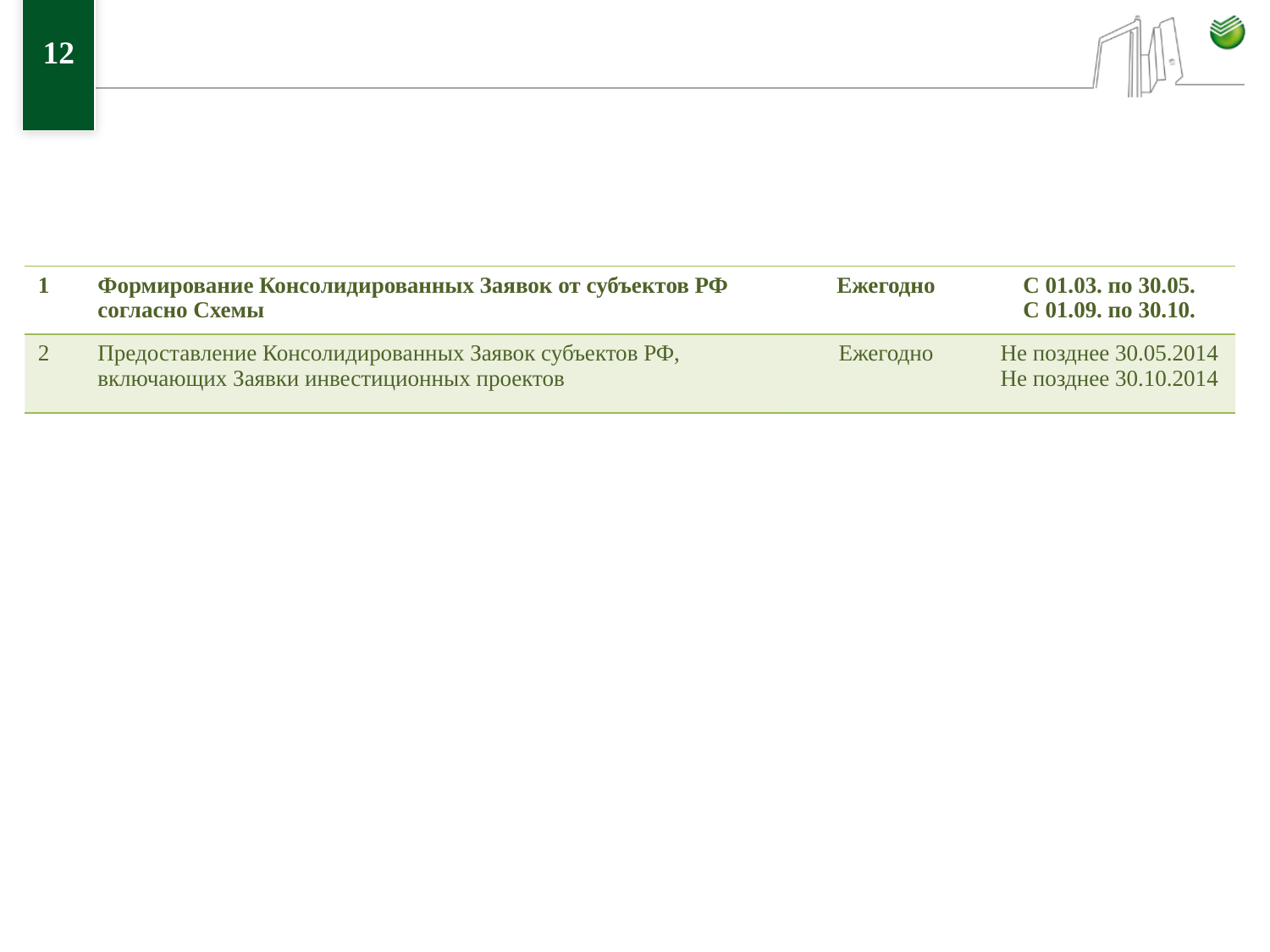

# 12
| 1 | Формирование Консолидированных Заявок от субъектов РФ согласно Схемы | Ежегодно | С 01.03. по 30.05. С 01.09. по 30.10. |
| --- | --- | --- | --- |
| 2 | Предоставление Консолидированных Заявок субъектов РФ, включающих Заявки инвестиционных проектов | Ежегодно | Не позднее 30.05.2014 Не позднее 30.10.2014 |